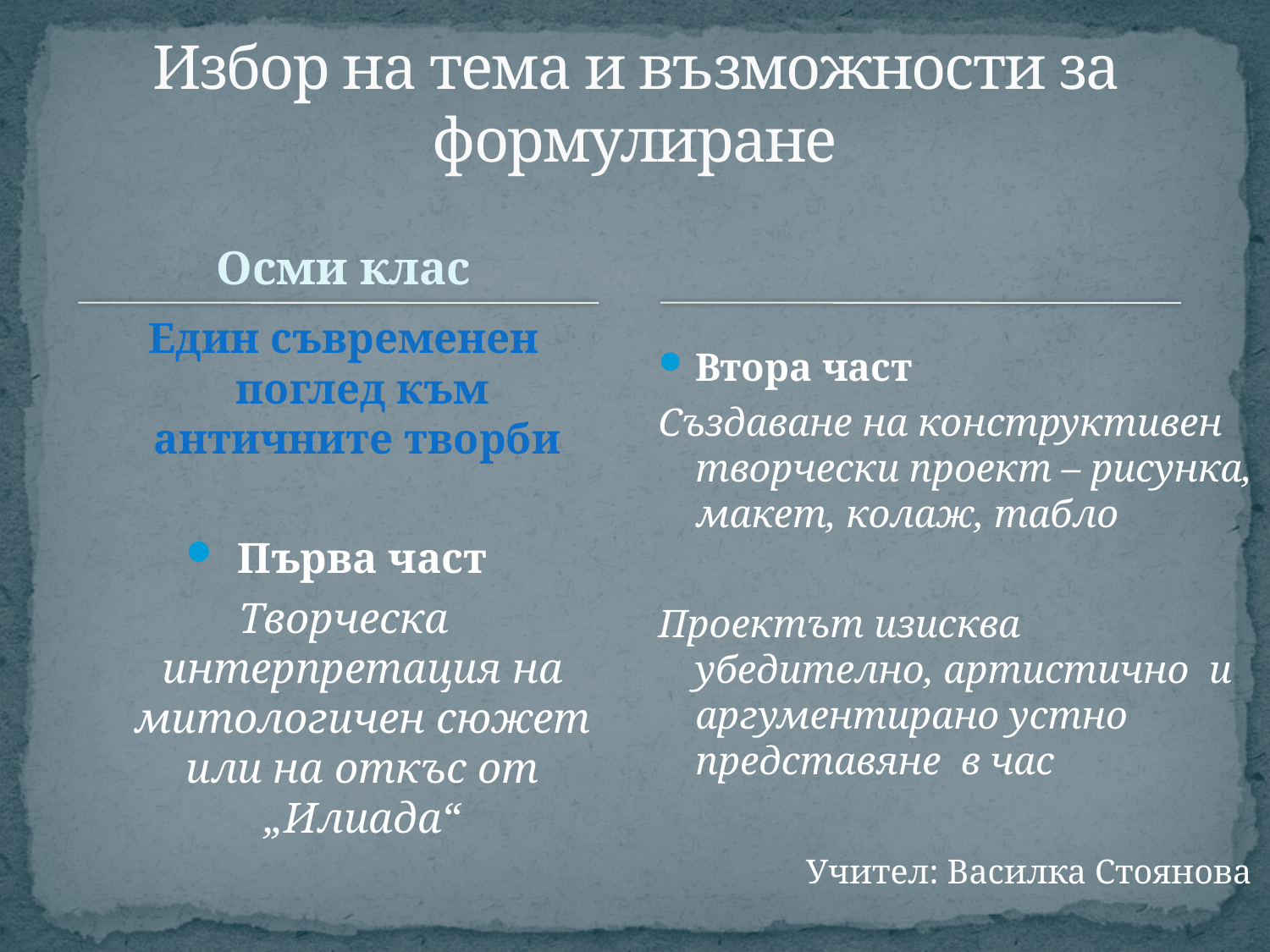

# Избор на тема и възможности за формулиране
Осми клас

Втора част
Създаване на конструктивен творчески проект – рисунка, макет, колаж, табло

Проектът изисква убедително, артистично  и аргументирано устно представяне  в час

                 Учител: Василка Стоянова
Един съвременен поглед към античните творби

Първа част
Творческа интерпретация на митологичен сюжет или на откъс от „Илиада“